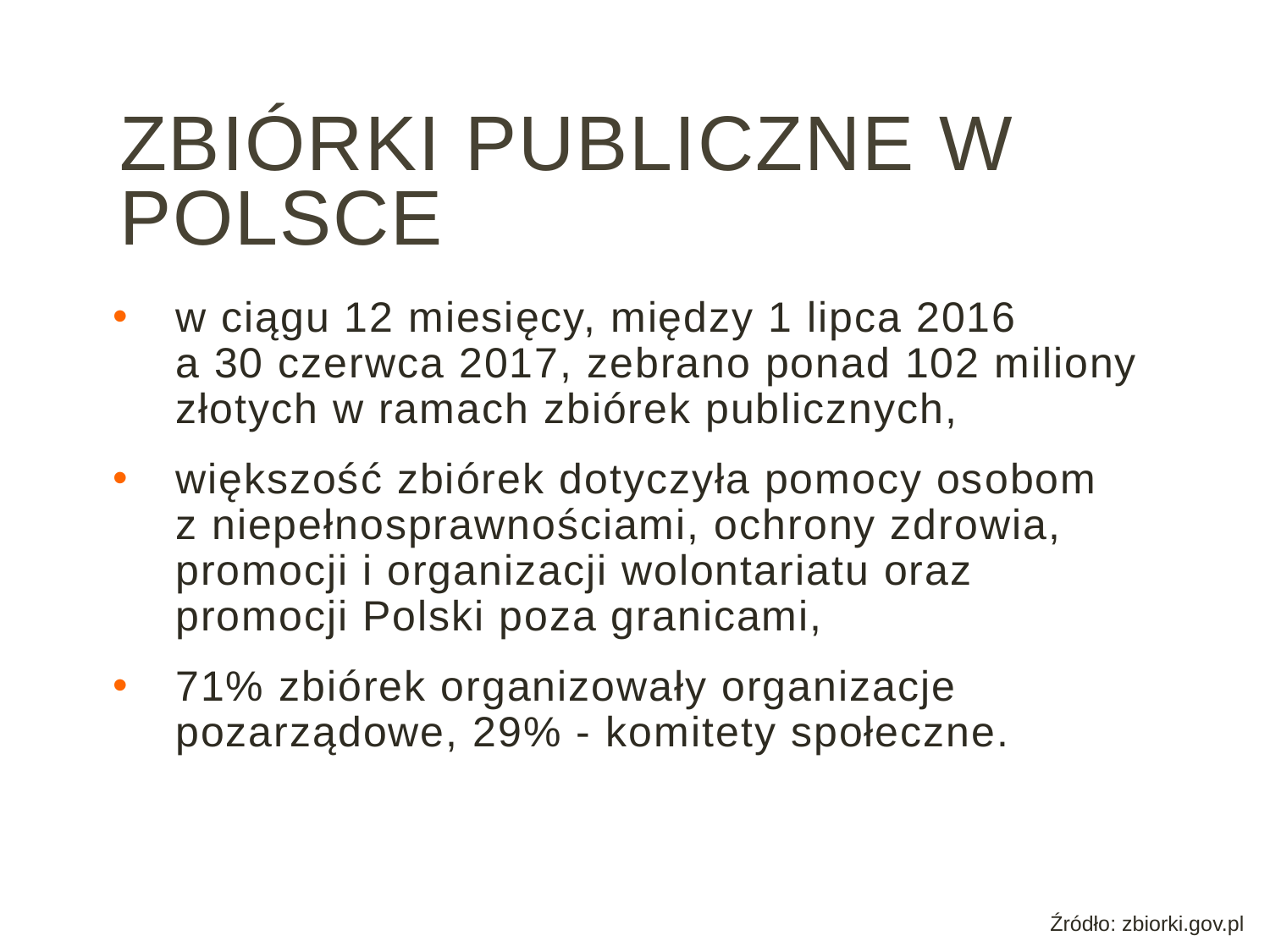

# Zbiórki publiczne w polsce
w ciągu 12 miesięcy, między 1 lipca 2016
a 30 czerwca 2017, zebrano ponad 102 miliony złotych w ramach zbiórek publicznych,
większość zbiórek dotyczyła pomocy osobom
z niepełnosprawnościami, ochrony zdrowia, promocji i organizacji wolontariatu oraz promocji Polski poza granicami,
71% zbiórek organizowały organizacje pozarządowe, 29% - komitety społeczne.
Źródło: zbiorki.gov.pl